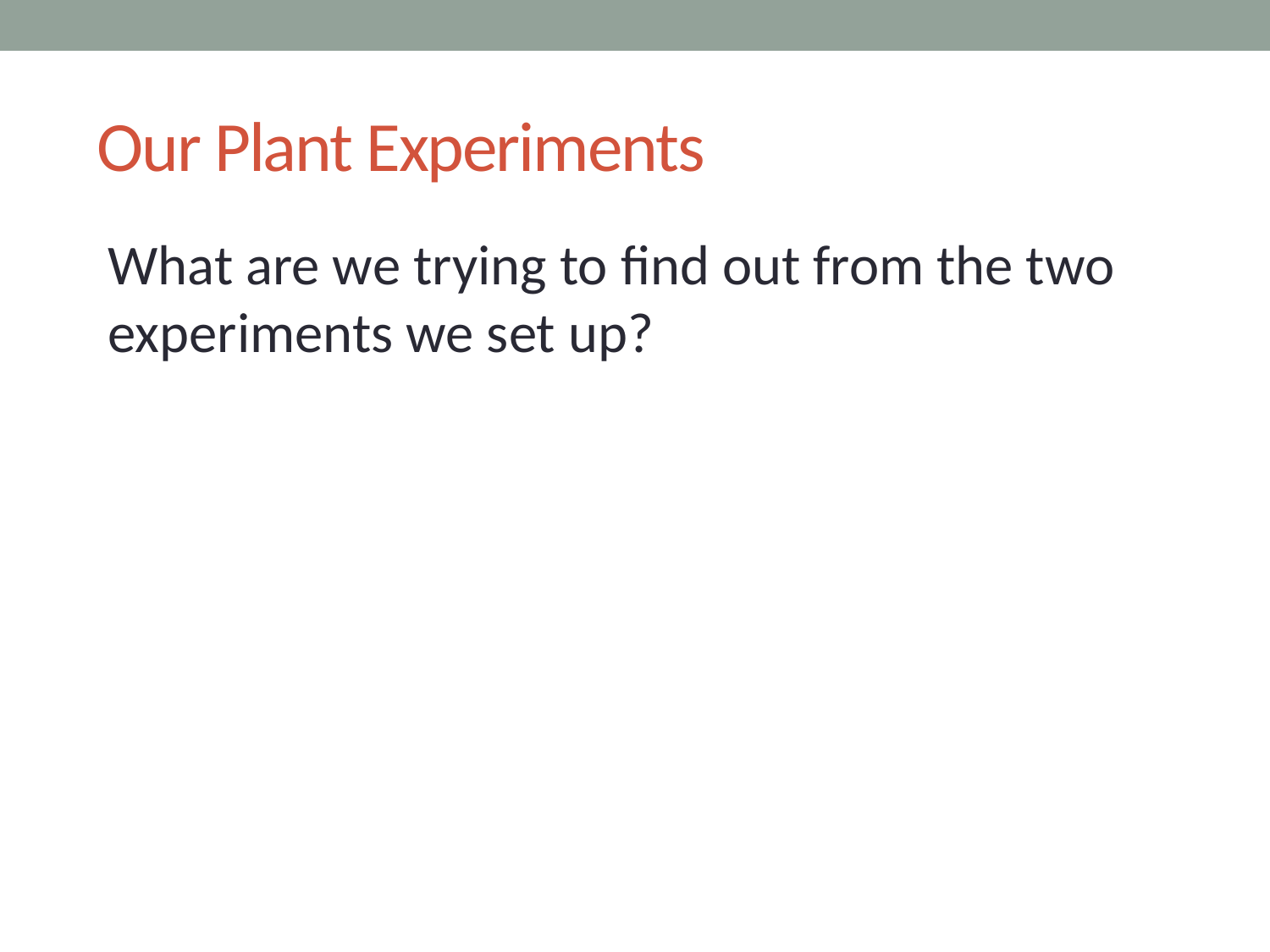

# Our Plant Experiments
What are we trying to find out from the two experiments we set up?